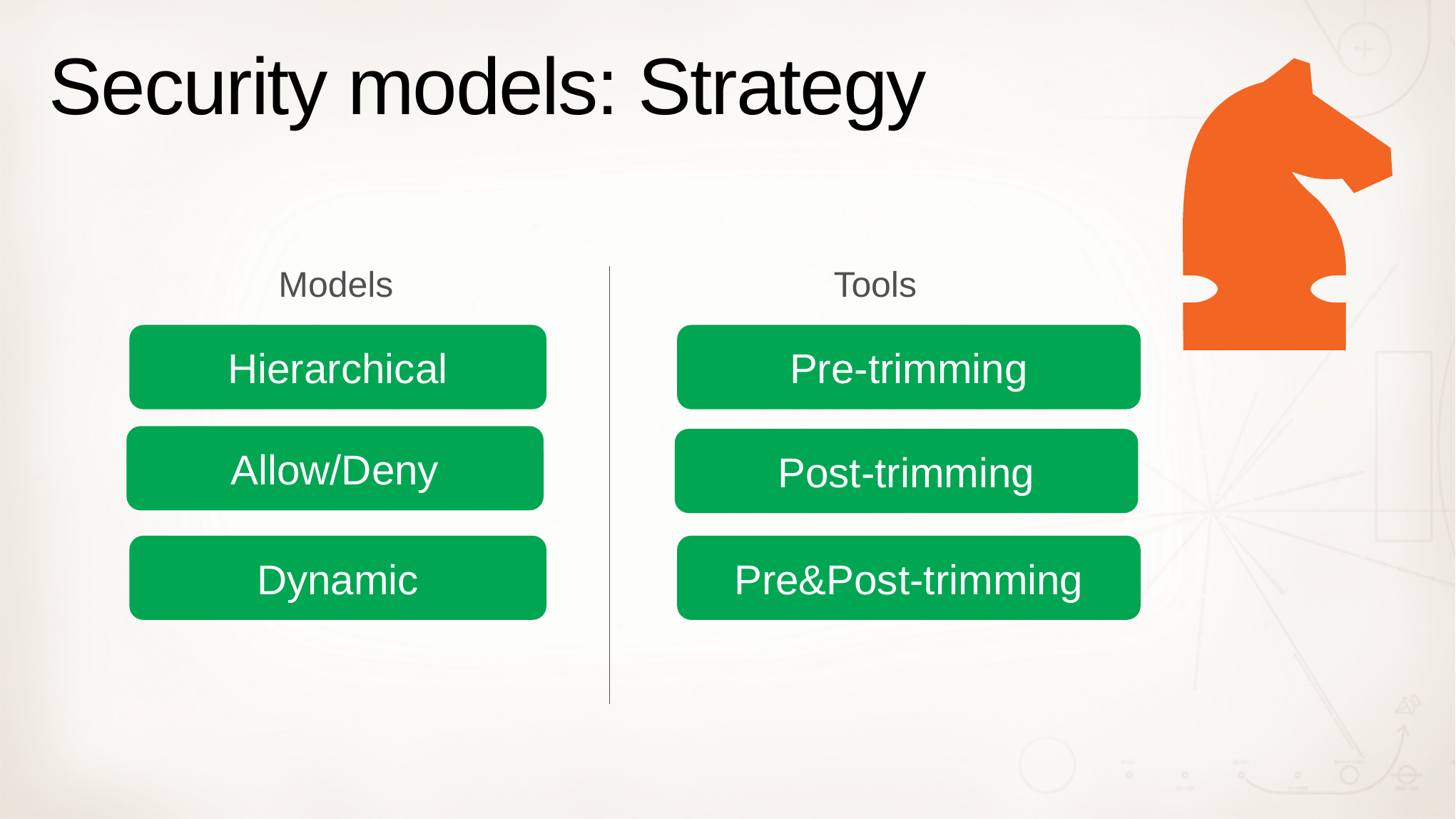

# Security models: Strategy

Models
Tools
Hierarchical
Pre-trimming
Allow/Deny
Post-trimming
Dynamic
Pre&Post-trimming